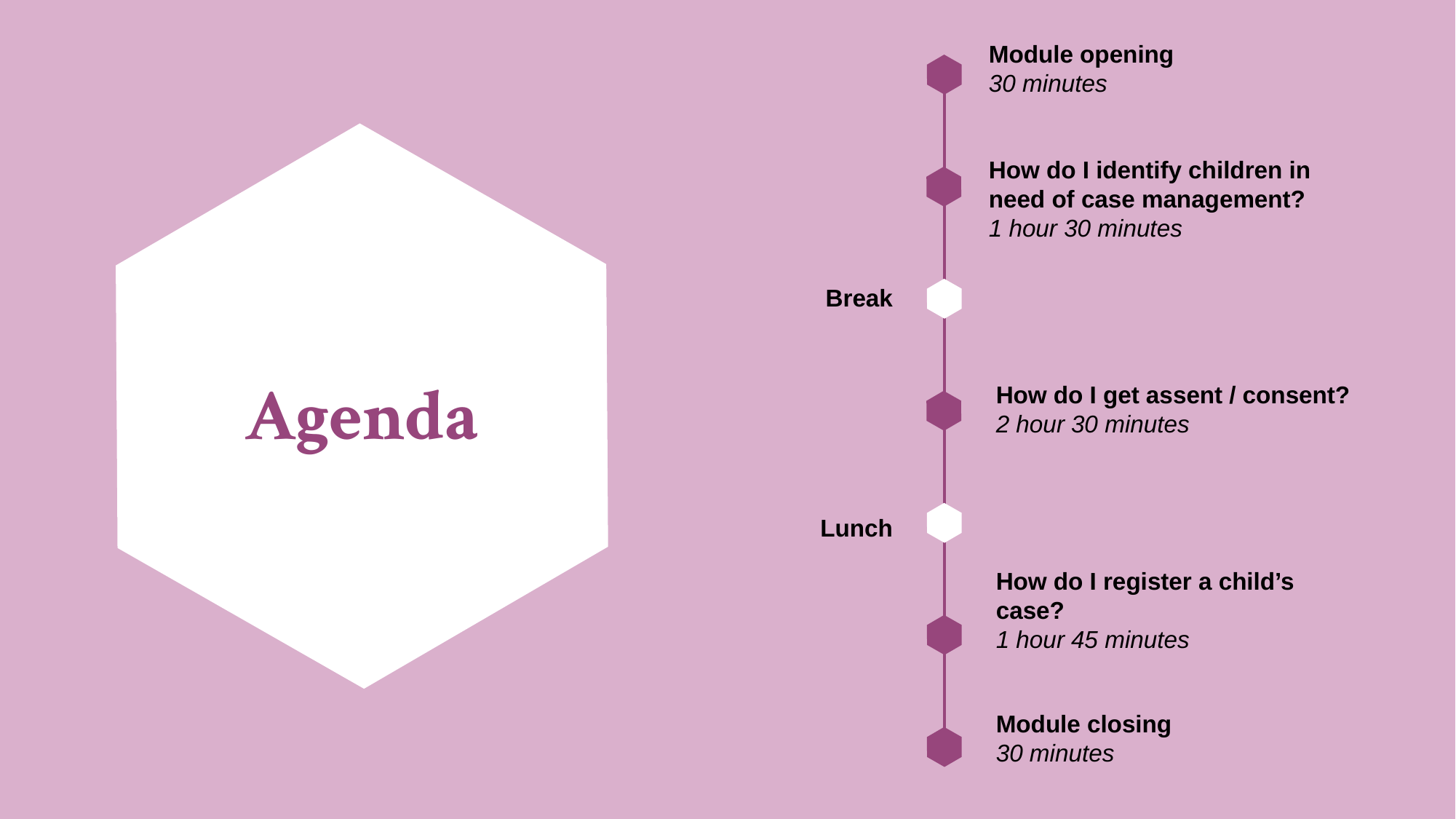

Module opening
30 minutes

How do I identify children in need of case management?
1 hour 30 minutes

Break

How do I get assent / consent?
2 hour 30 minutes
# Agenda

Lunch
How do I register a child’s case?
1 hour 45 minutes

Module closing
30 minutes